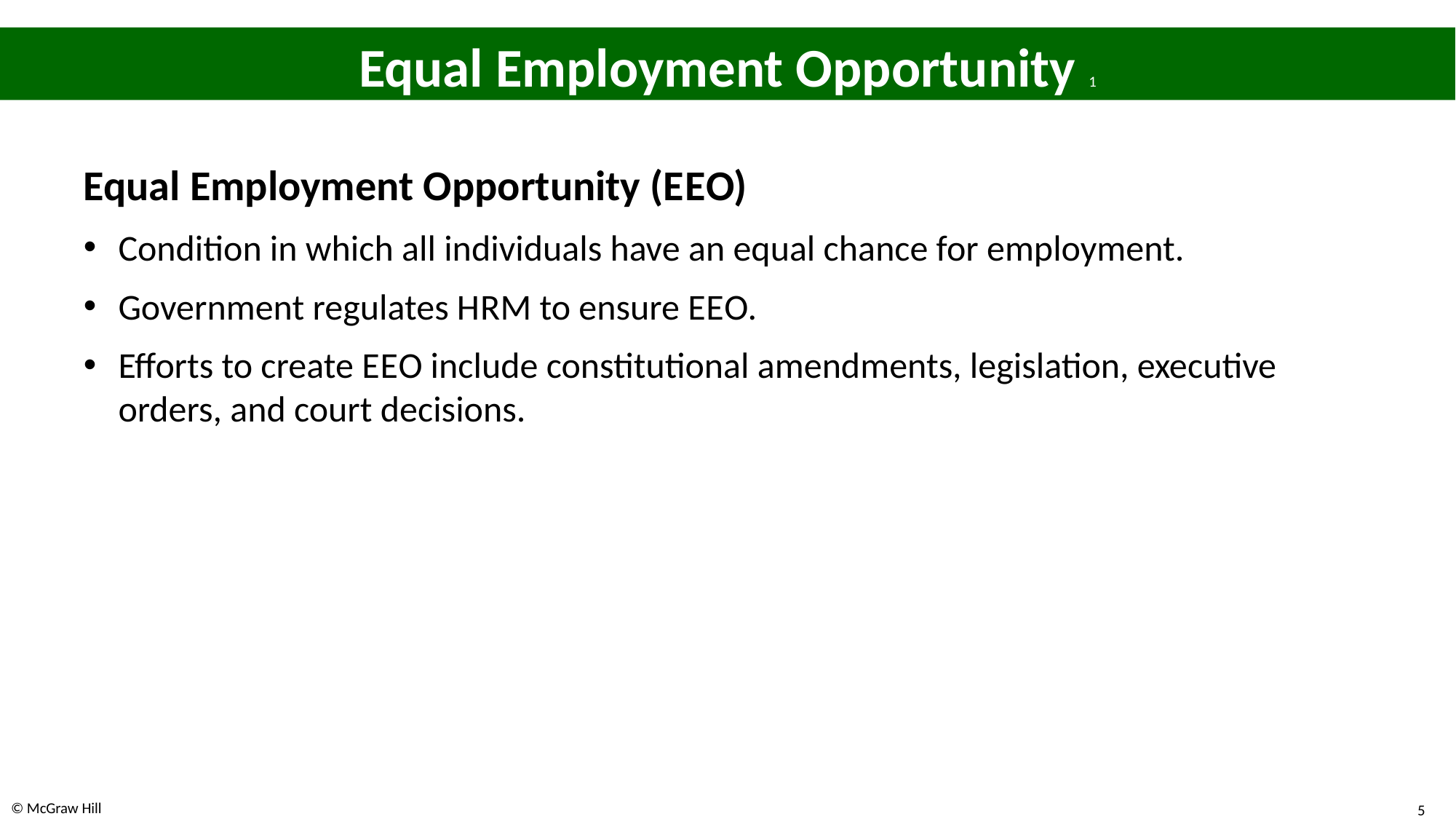

# Equal Employment Opportunity 1
Equal Employment Opportunity (E E O)
Condition in which all individuals have an equal chance for employment.
Government regulates H R M to ensure E E O.
Efforts to create E E O include constitutional amendments, legislation, executive orders, and court decisions.